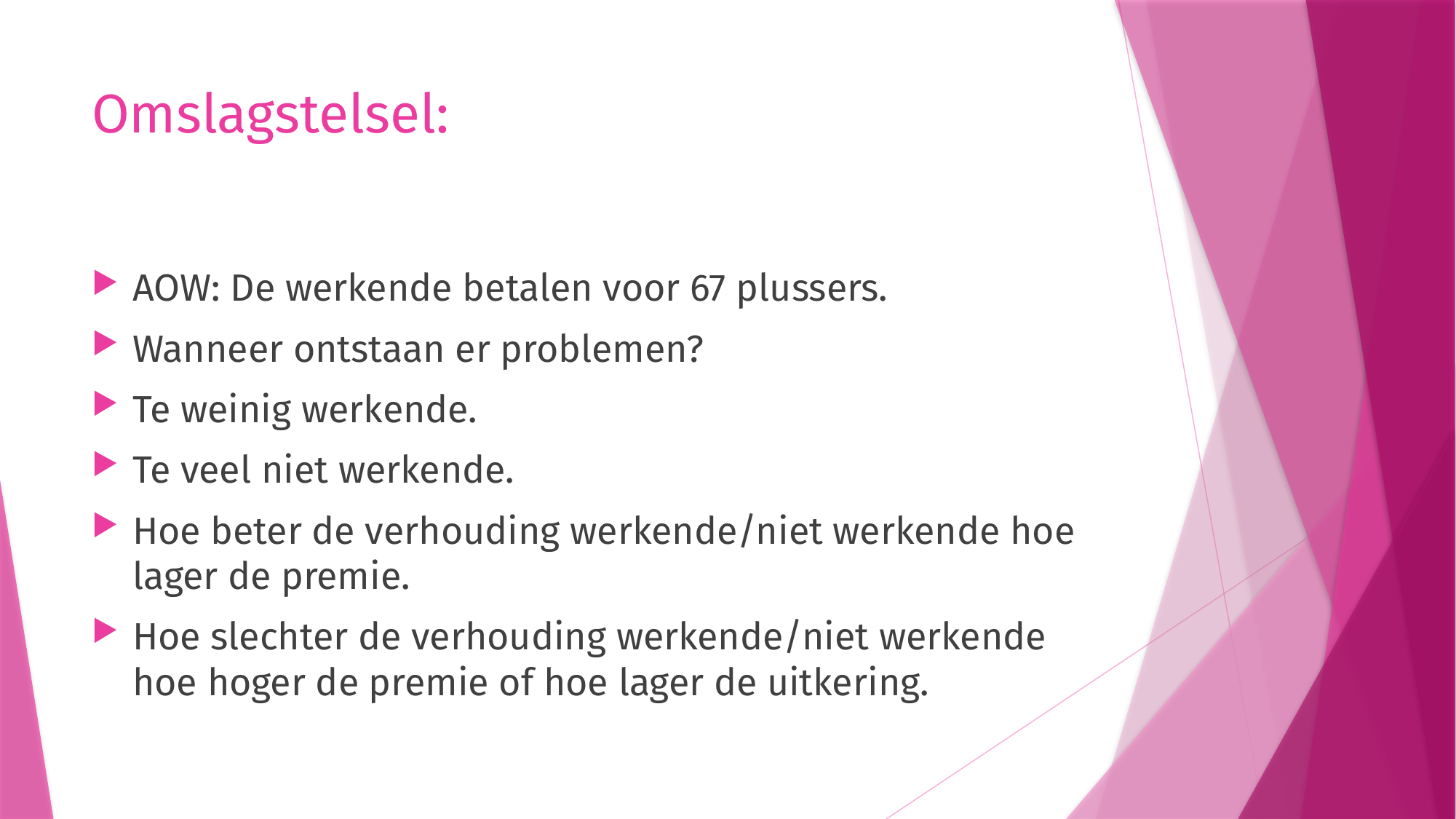

# Omslagstelsel:
AOW: De werkende betalen voor 67 plussers.
Wanneer ontstaan er problemen?
Te weinig werkende.
Te veel niet werkende.
Hoe beter de verhouding werkende/niet werkende hoe lager de premie.
Hoe slechter de verhouding werkende/niet werkende hoe hoger de premie of hoe lager de uitkering.